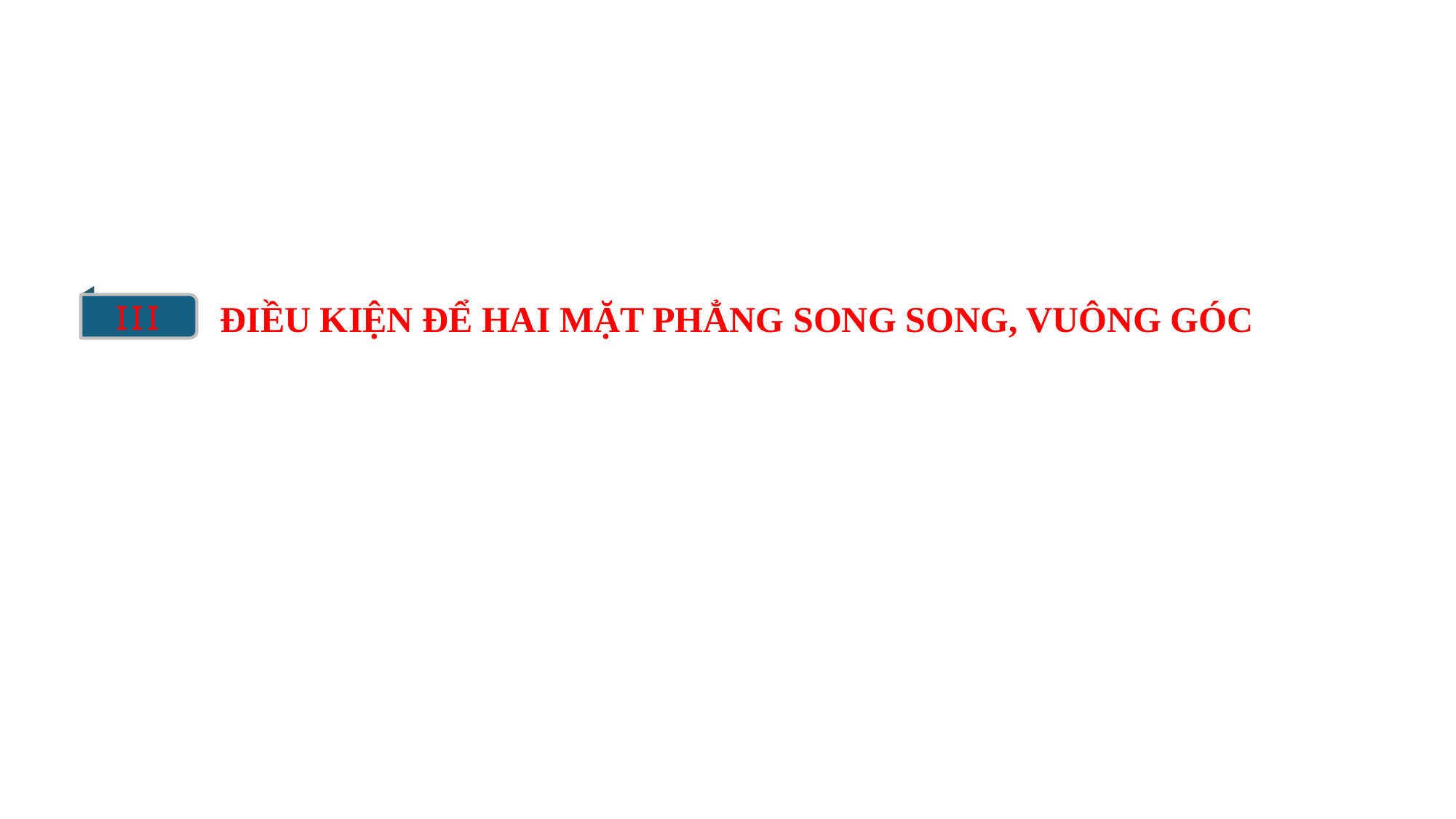

III
ĐIỀU KIỆN ĐỂ HAI MẶT PHẲNG SONG SONG, VUÔNG GÓC